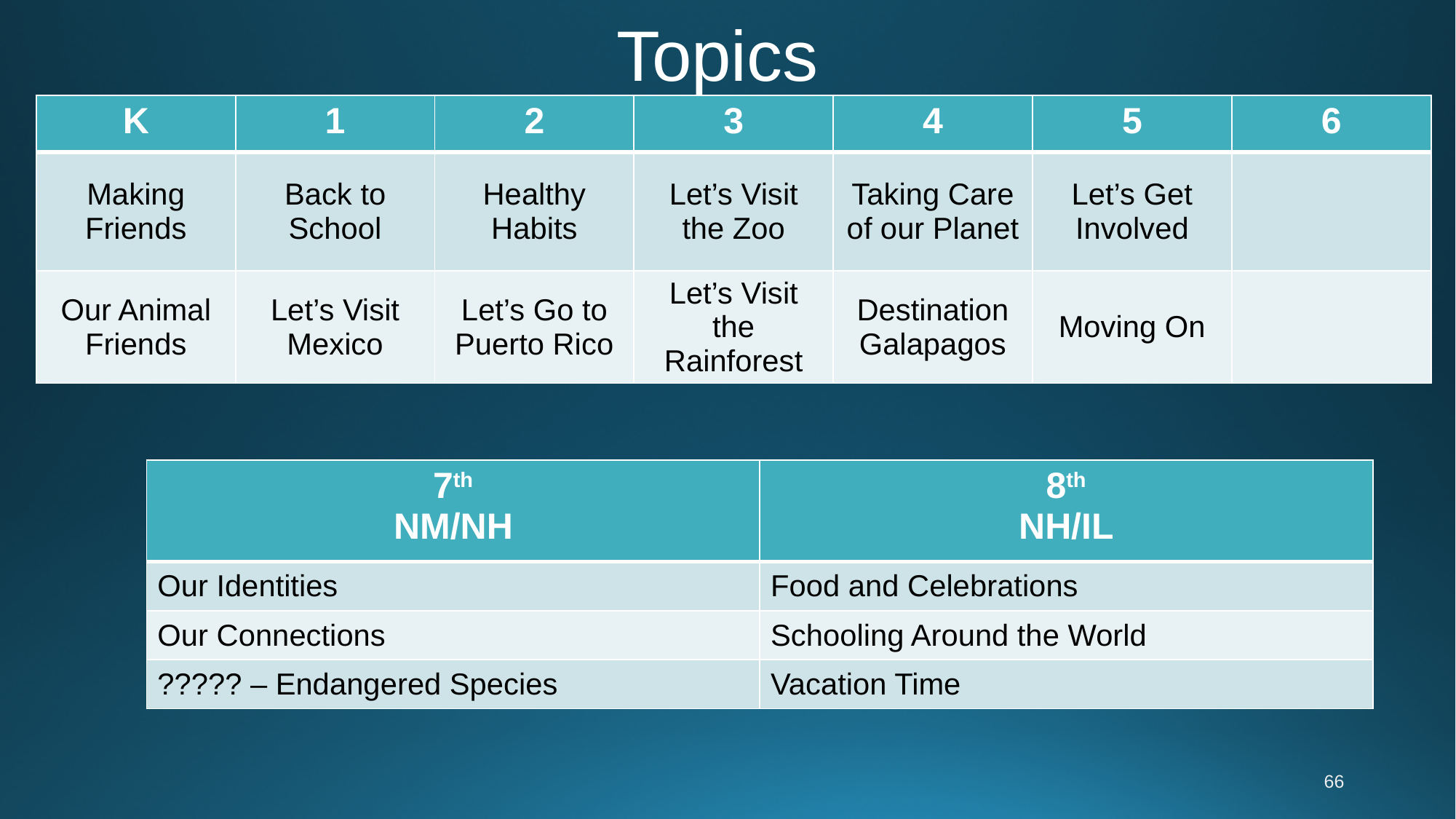

# Topics
| K | 1 | 2 | 3 | 4 | 5 | 6 |
| --- | --- | --- | --- | --- | --- | --- |
| Making Friends | Back to School | Healthy Habits | Let’s Visit the Zoo | Taking Care of our Planet | Let’s Get Involved |  |
| Our Animal Friends | Let’s Visit Mexico | Let’s Go to Puerto Rico | Let’s Visit the Rainforest | Destination Galapagos | Moving On |  |
| 7th NM/NH | 8th NH/IL |
| --- | --- |
| Our Identities | Food and Celebrations |
| Our Connections | Schooling Around the World |
| ????? – Endangered Species | Vacation Time |
66